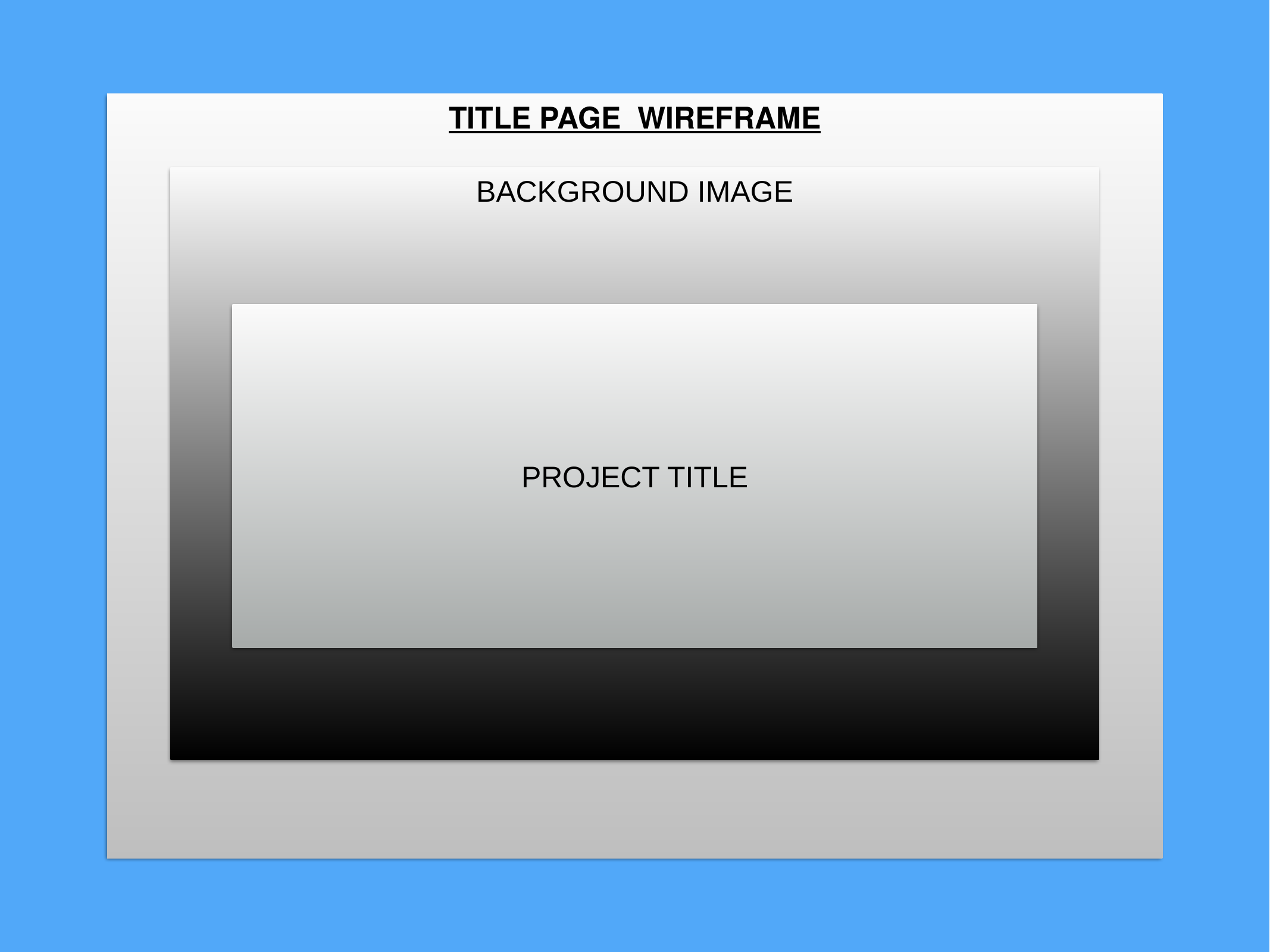

TITLE PAGE  WIREFRAME
BACKGROUND IMAGE
PROJECT TITLE